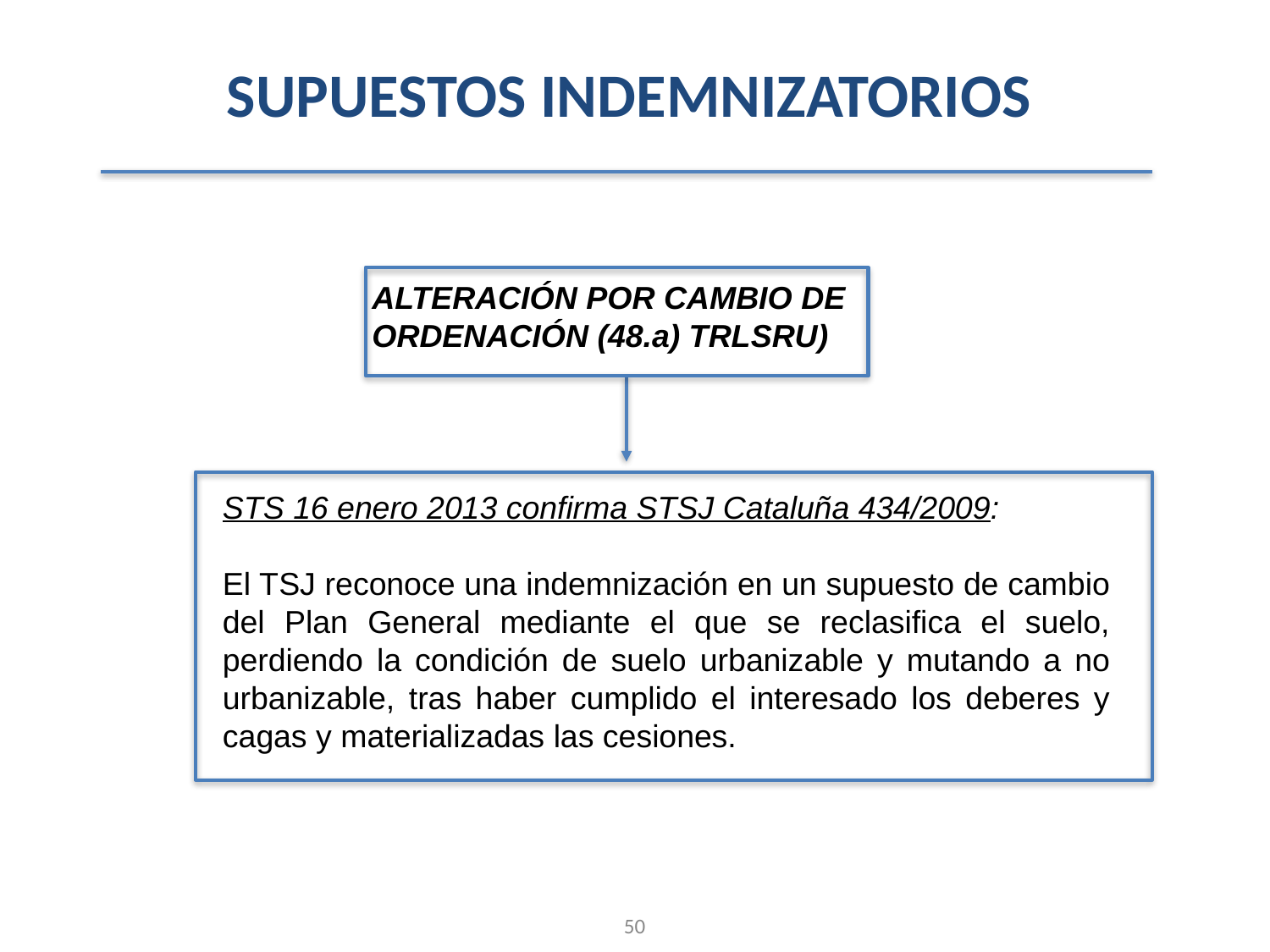

SUPUESTOS INDEMNIZATORIOS

ALTERACIÓN POR CAMBIO DE ORDENACIÓN (48.a) TRLSRU)

STS 16 enero 2013 confirma STSJ Cataluña 434/2009:

El TSJ reconoce una indemnización en un supuesto de cambio del Plan General mediante el que se reclasifica el suelo, perdiendo la condición de suelo urbanizable y mutando a no urbanizable, tras haber cumplido el interesado los deberes y cagas y materializadas las cesiones.
50